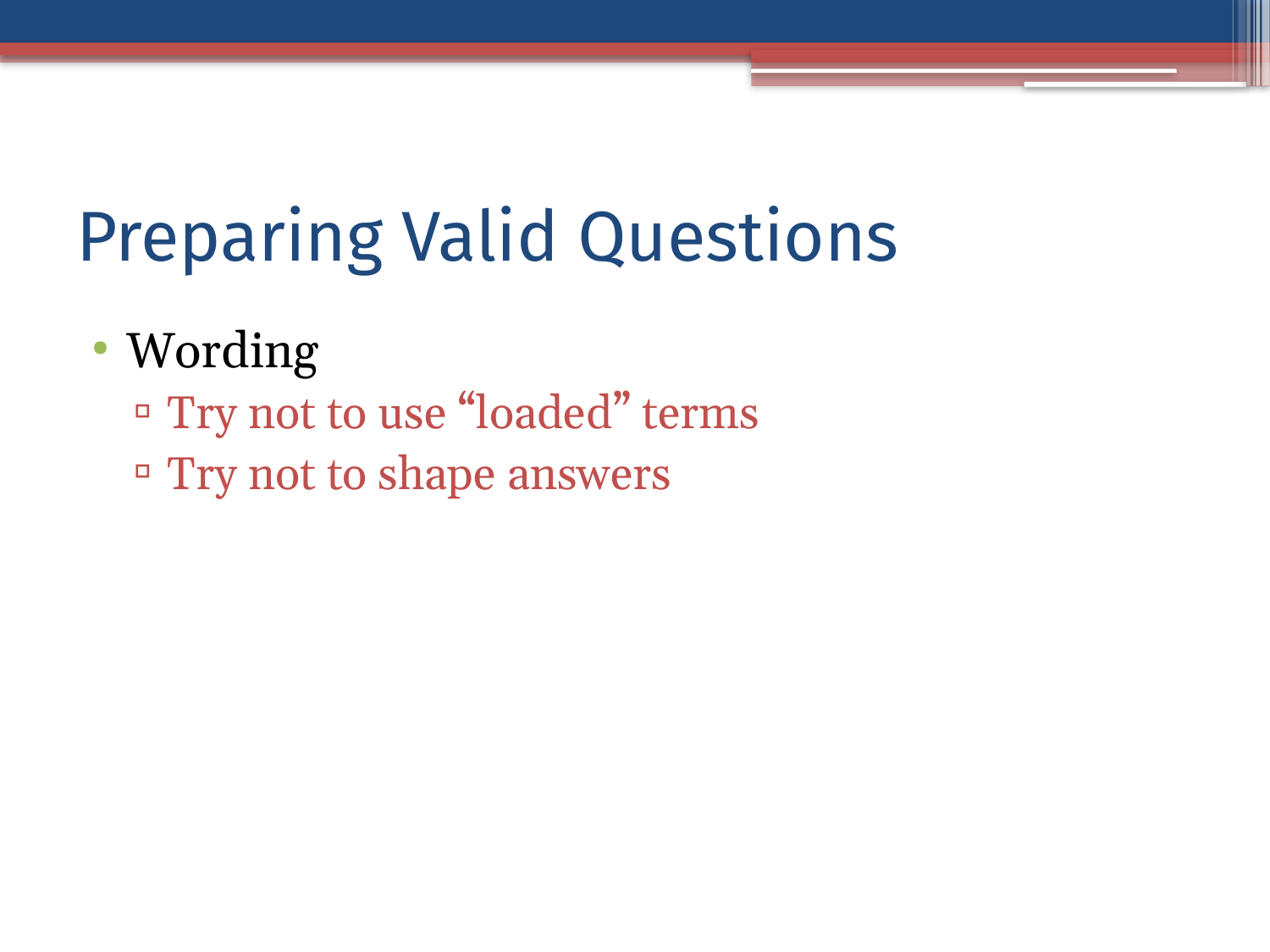

# Preparing Valid Questions
Wording
Try not to use “loaded” terms
Try not to shape answers